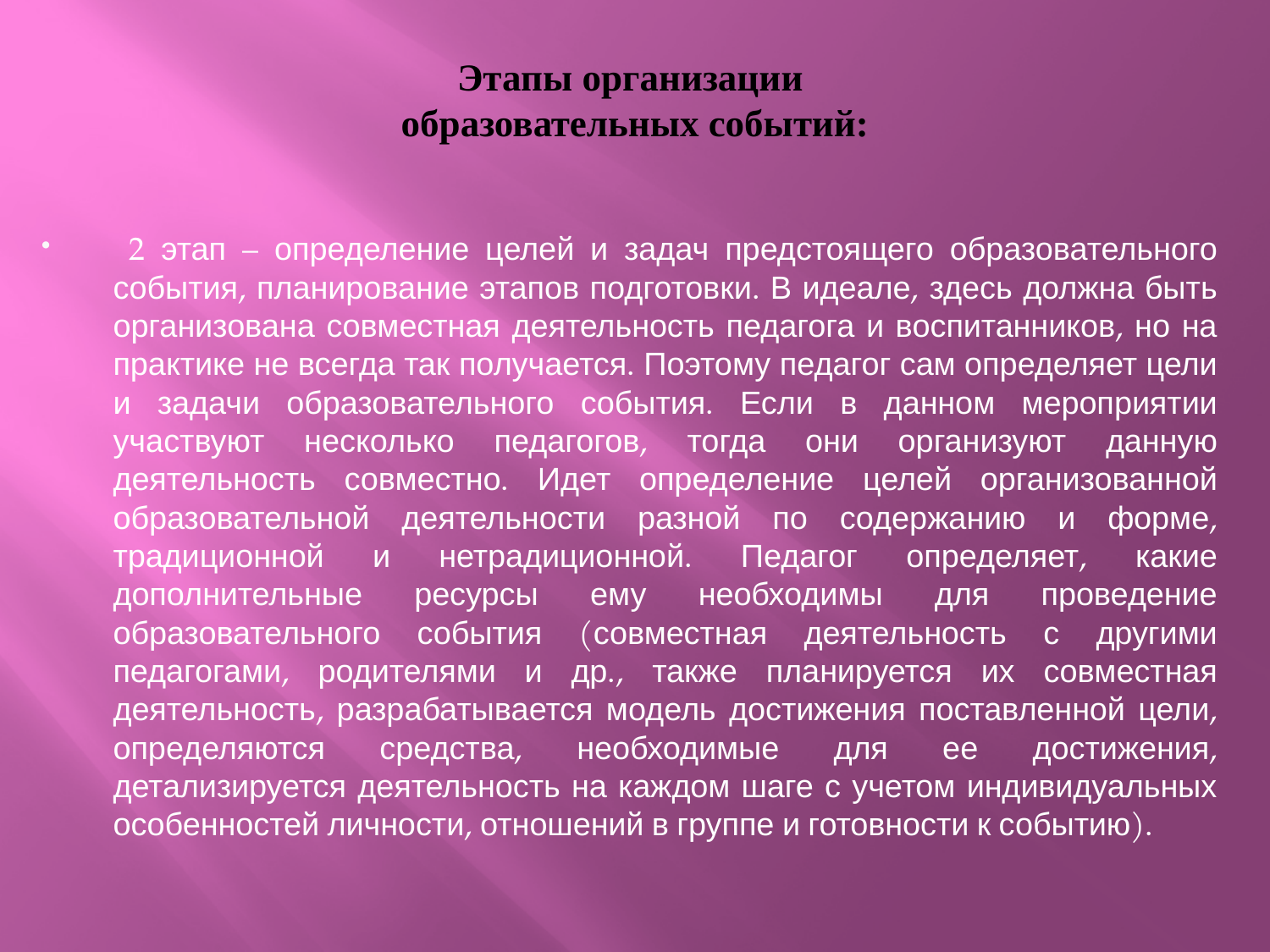

# Этапы организации образовательных событий:
 2 этап – определение целей и задач предстоящего образовательного события, планирование этапов подготовки. В идеале, здесь должна быть организована совместная деятельность педагога и воспитанников, но на практике не всегда так получается. Поэтому педагог сам определяет цели и задачи образовательного события. Если в данном мероприятии участвуют несколько педагогов, тогда они организуют данную деятельность совместно. Идет определение целей организованной образовательной деятельности разной по содержанию и форме, традиционной и нетрадиционной. Педагог определяет, какие дополнительные ресурсы ему необходимы для проведение образовательного события (совместная деятельность с другими педагогами, родителями и др., также планируется их совместная деятельность, разрабатывается модель достижения поставленной цели, определяются средства, необходимые для ее достижения, детализируется деятельность на каждом шаге с учетом индивидуальных особенностей личности, отношений в группе и готовности к событию).